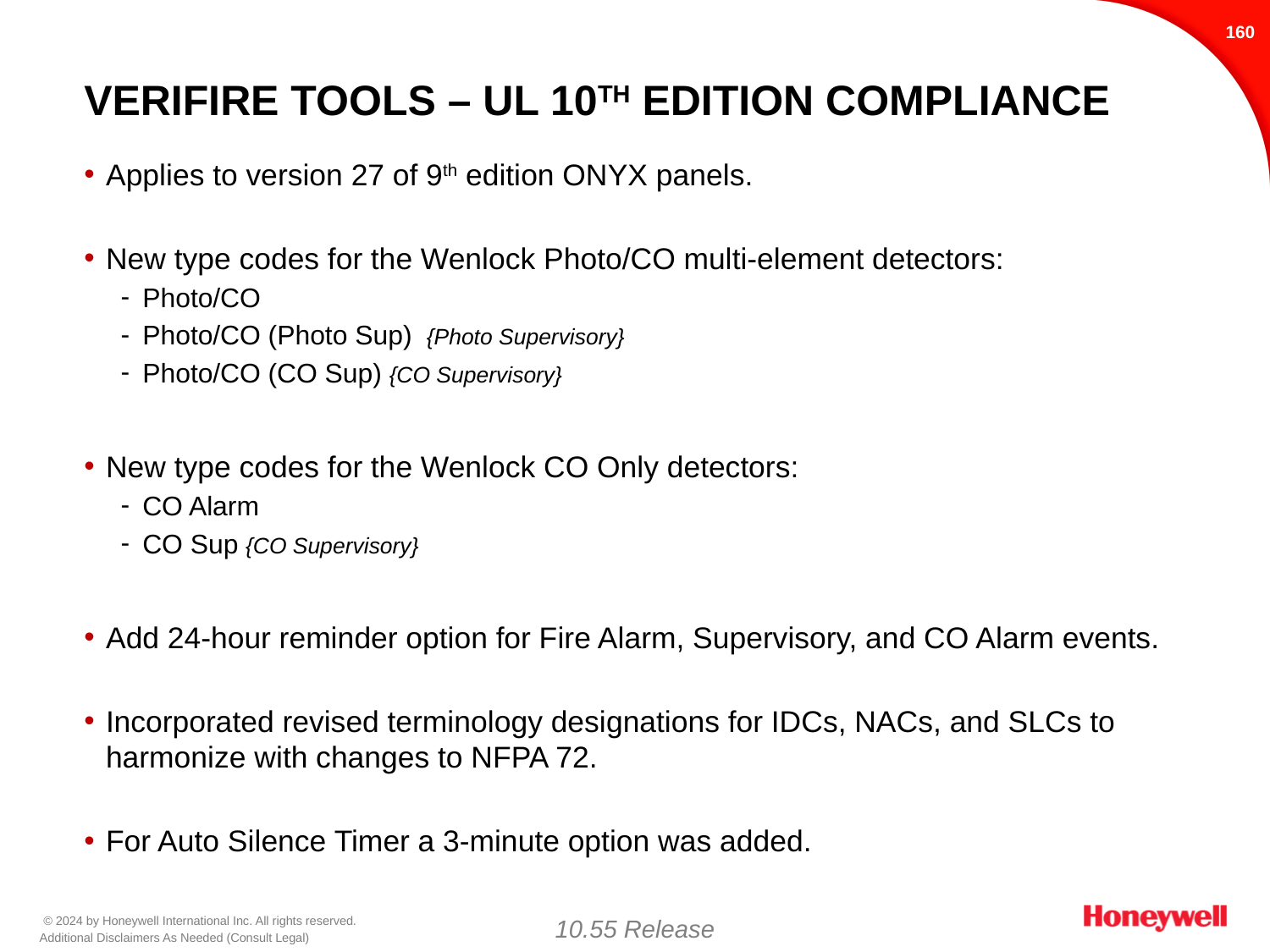

160
# VeriFire Tools – UL 10th Edition Compliance
Applies to version 27 of 9th edition ONYX panels.

New type codes for the Wenlock Photo/CO multi-element detectors:
Photo/CO
Photo/CO (Photo Sup)  {Photo Supervisory}
Photo/CO (CO Sup) {CO Supervisory}

New type codes for the Wenlock CO Only detectors:
CO Alarm
CO Sup {CO Supervisory}

Add 24-hour reminder option for Fire Alarm, Supervisory, and CO Alarm events.

Incorporated revised terminology designations for IDCs, NACs, and SLCs to harmonize with changes to NFPA 72.

For Auto Silence Timer a 3-minute option was added.

10.55 Release